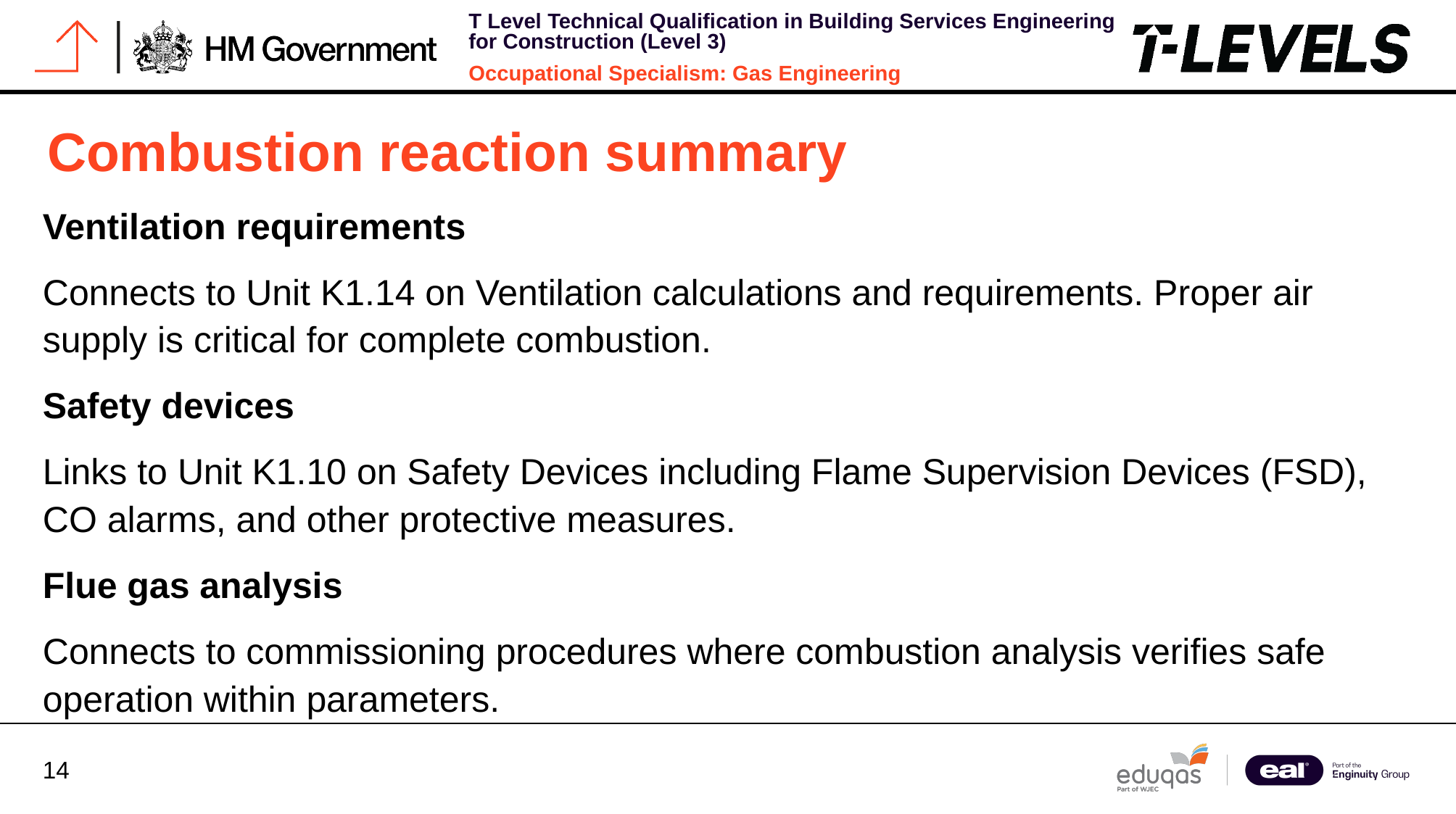

# Combustion reaction summary
Ventilation requirements
Connects to Unit K1.14 on Ventilation calculations and requirements. Proper air supply is critical for complete combustion.
Safety devices
Links to Unit K1.10 on Safety Devices including Flame Supervision Devices (FSD), CO alarms, and other protective measures.
Flue gas analysis
Connects to commissioning procedures where combustion analysis verifies safe operation within parameters.